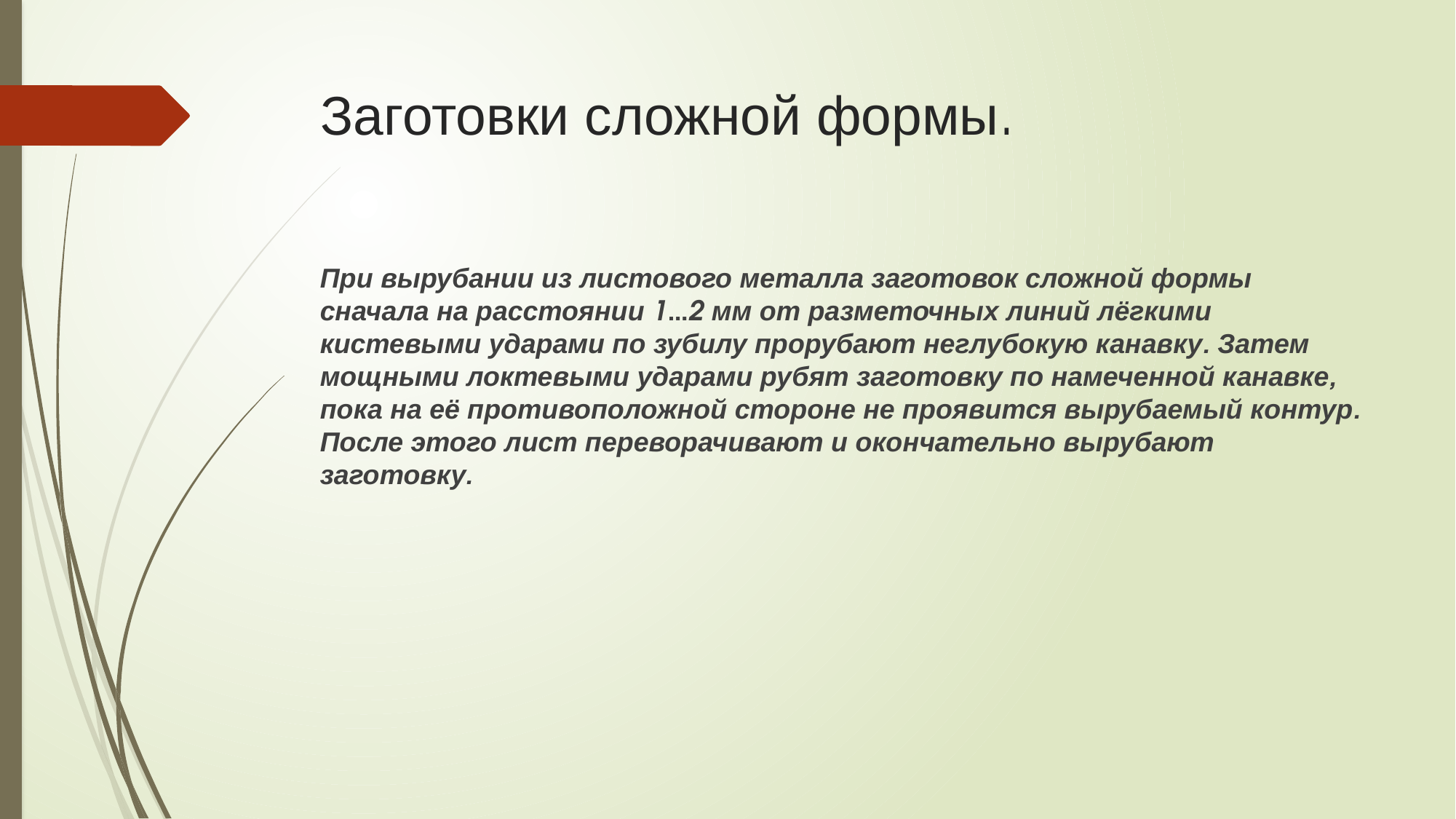

# Заготовки сложной формы.
При вырубании из листового металла заготовок сложной формы сначала на расстоянии 1…2 мм от разметочных линий лёгкими кистевыми ударами по зубилу прорубают неглубокую канавку. Затем мощными локтевыми ударами рубят заготовку по намеченной канавке, пока на её противоположной стороне не проявится вырубаемый контур. После этого лист переворачивают и окончательно вырубают заготовку.